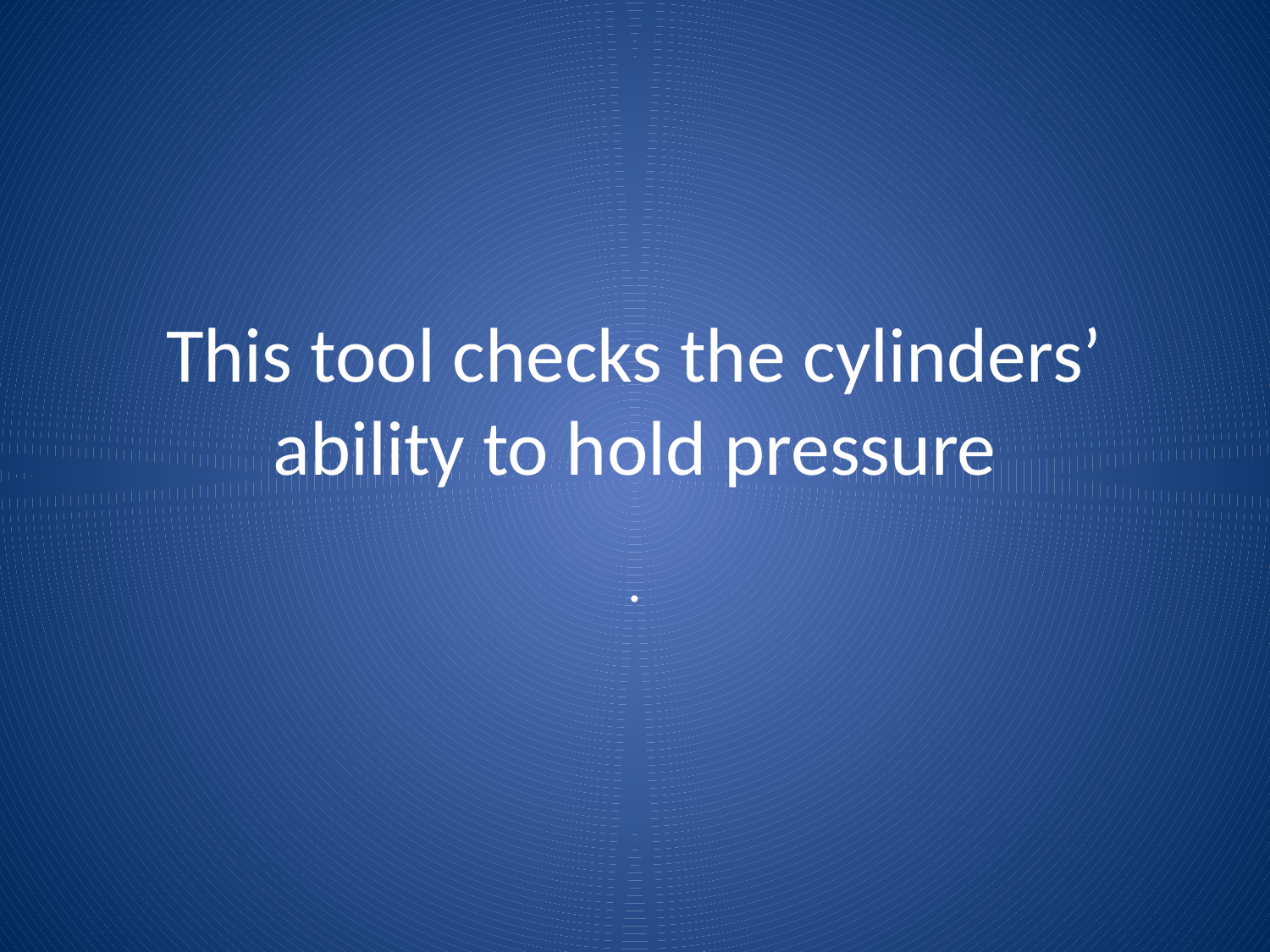

# This tool checks the cylinders’ ability to hold pressure
.